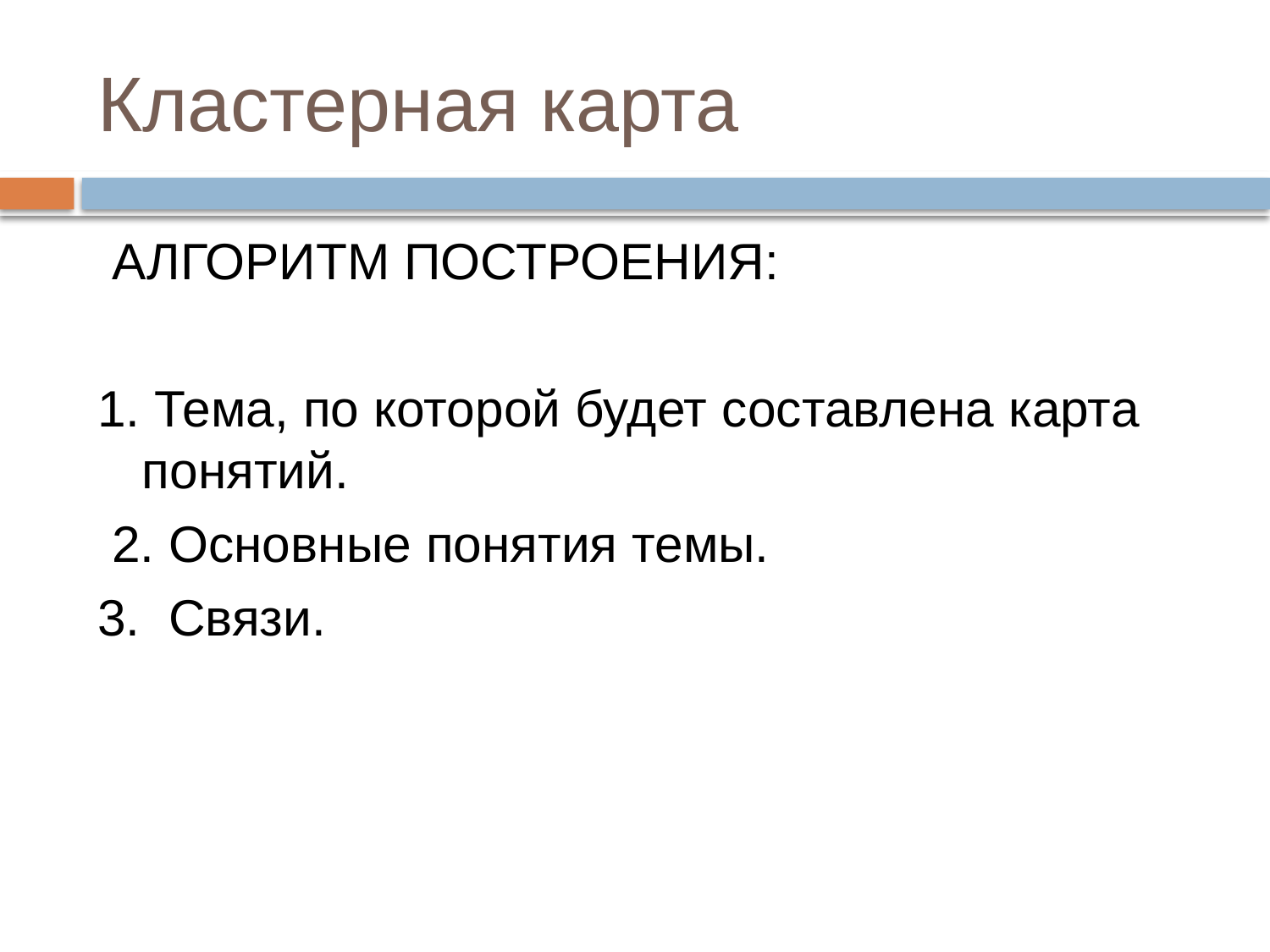

# Кластерная карта
 АЛГОРИТМ ПОСТРОЕНИЯ:

1. Тема, по которой будет составлена карта понятий.
 2. Основные понятия темы.
3.  Связи.